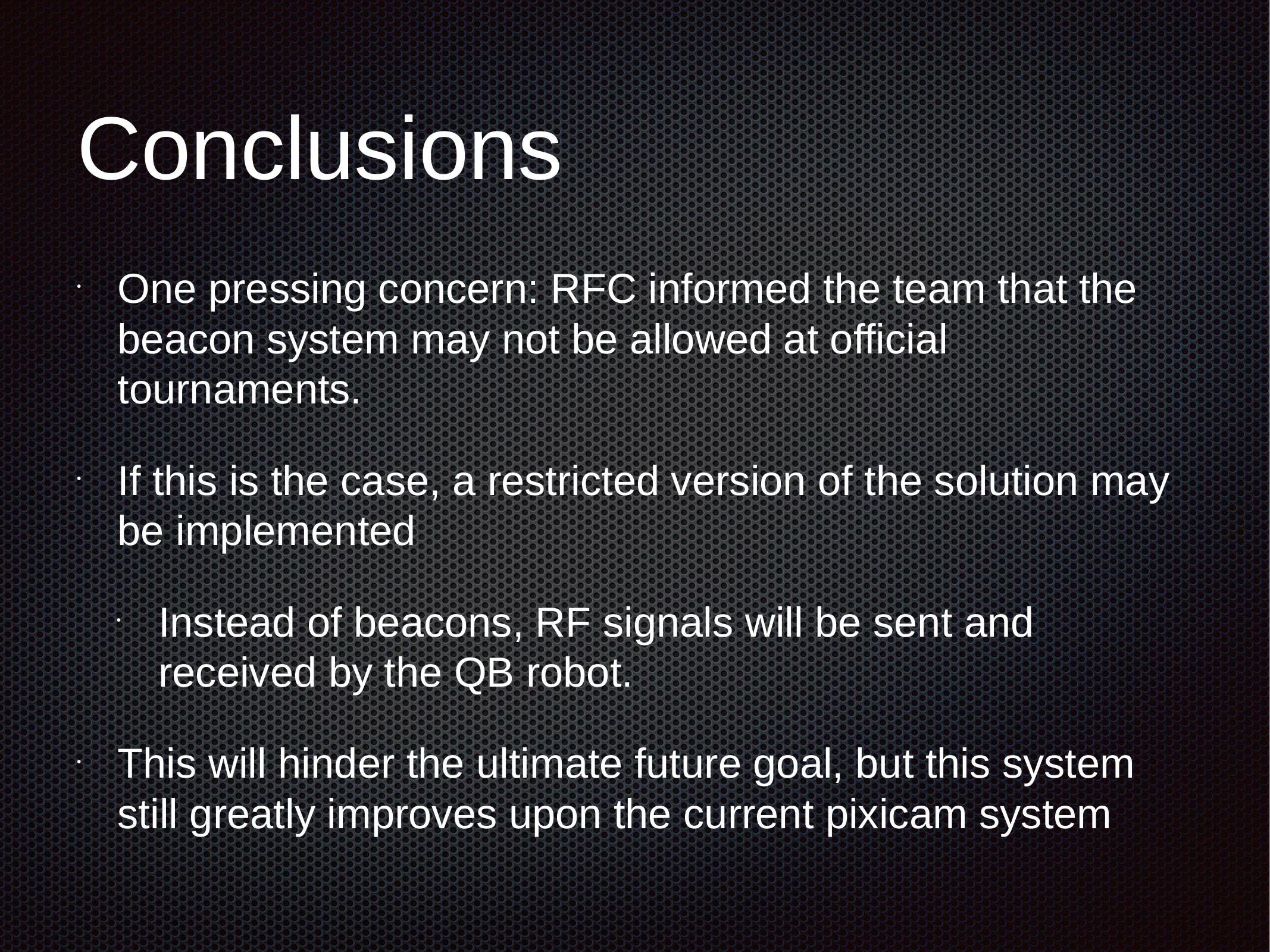

# Conclusions
One pressing concern: RFC informed the team that the beacon system may not be allowed at official tournaments.
If this is the case, a restricted version of the solution may be implemented
Instead of beacons, RF signals will be sent and received by the QB robot.
This will hinder the ultimate future goal, but this system still greatly improves upon the current pixicam system